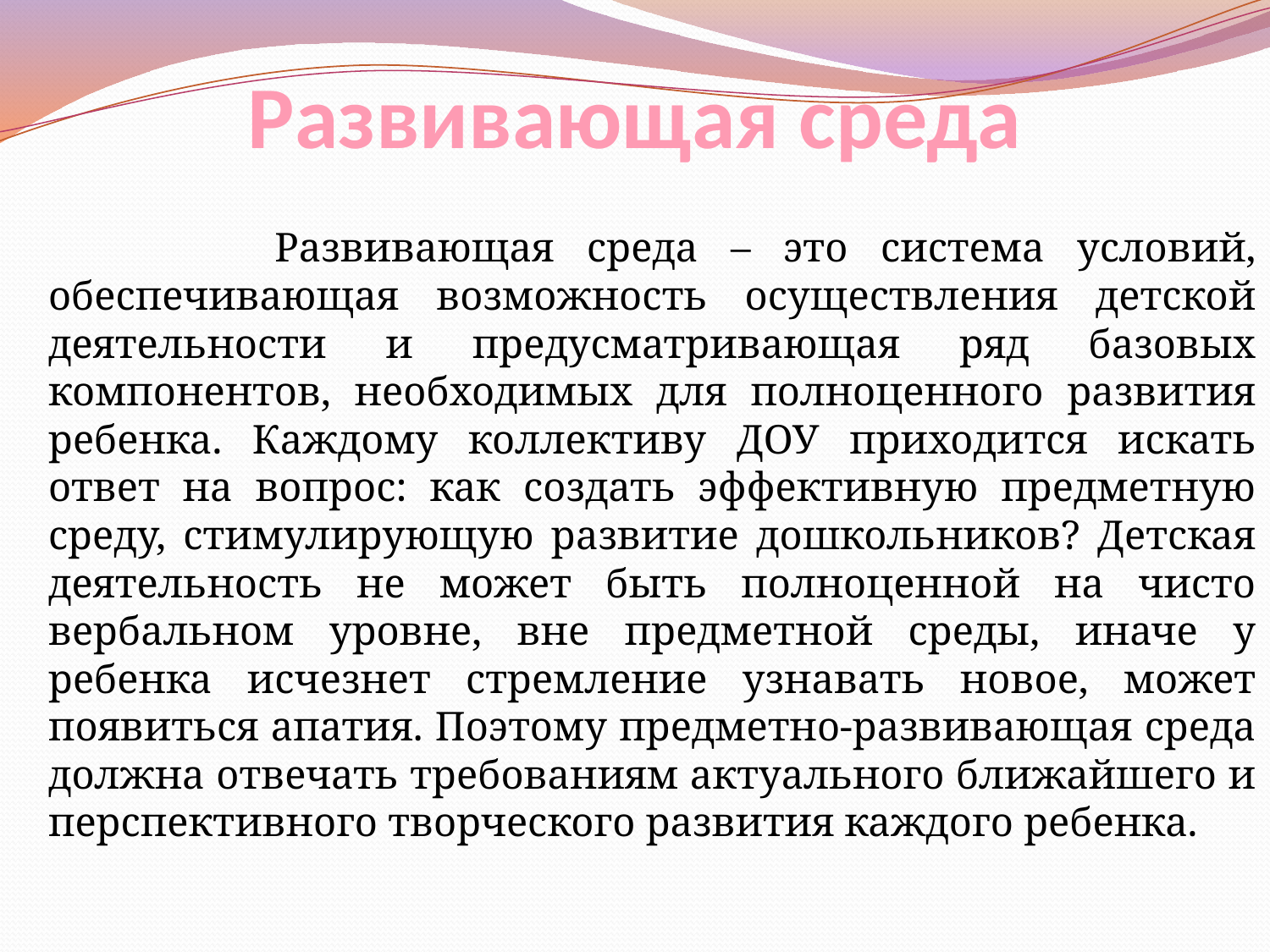

# Развивающая среда
        Развивающая среда – это система условий, обеспечивающая возможность осуществления детской деятельности и предусматривающая ряд базовых компонентов, необходимых для полноценного развития ребенка. Каждому коллективу ДОУ приходится искать ответ на вопрос: как создать эффективную предметную среду, стимулирующую развитие дошкольников? Детская деятельность не может быть полноценной на чисто вербальном уровне, вне предметной среды, иначе у ребенка исчезнет стремление узнавать новое, может появиться апатия. Поэтому предметно-развивающая среда должна отвечать требованиям актуального ближайшего и перспективного творческого развития каждого ребенка.